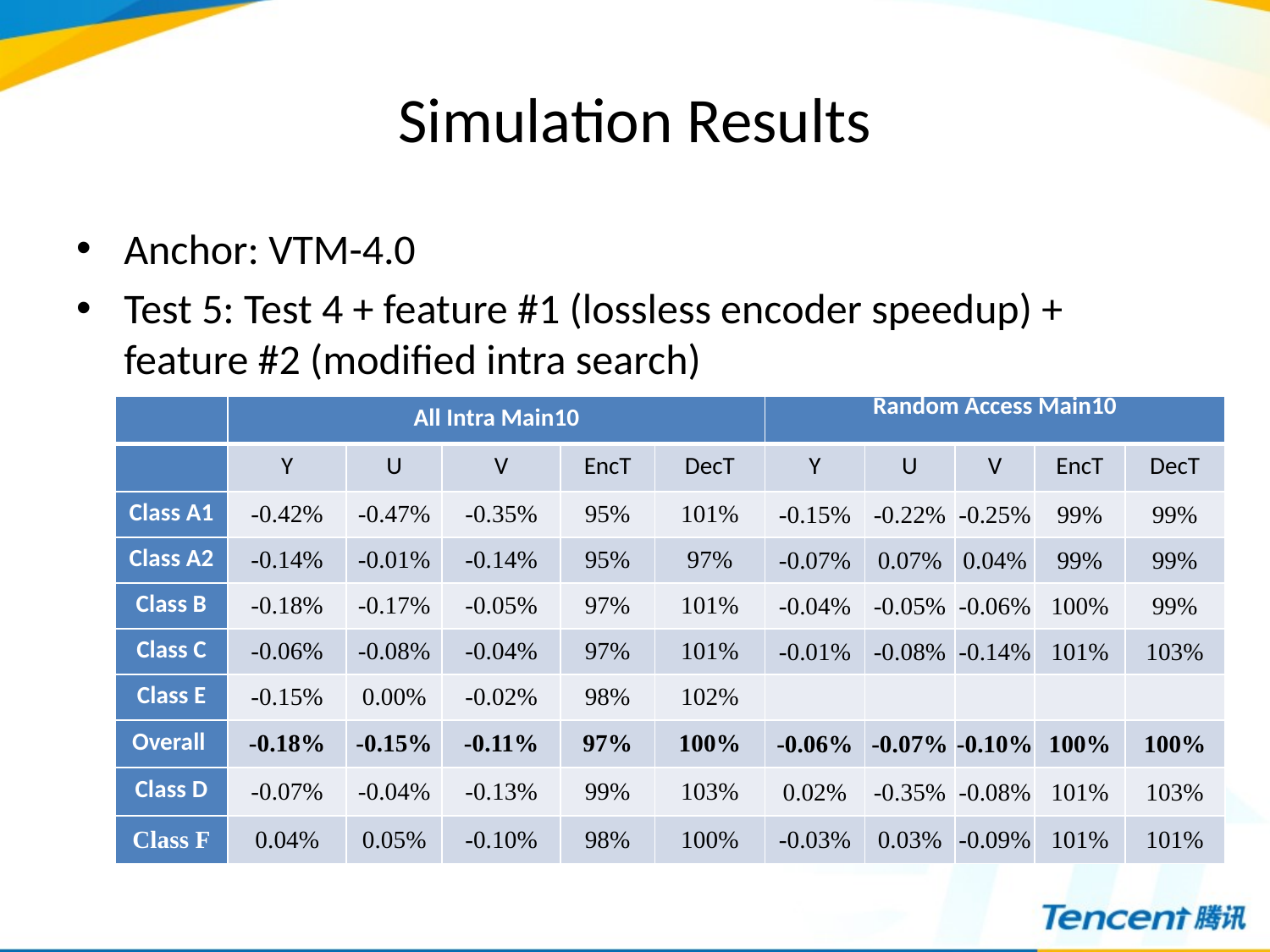

# Simulation Results
Anchor: VTM-4.0
Test 5: Test 4 + feature #1 (lossless encoder speedup) + feature #2 (modified intra search)

|  | All Intra Main10 |  |  |  |  | Random Access Main10 |  |  |  |  |
| --- | --- | --- | --- | --- | --- | --- | --- | --- | --- | --- |
|  | Y | U | V | EncT | DecT | Y | U | V | EncT | DecT |
| Class A1 | -0.42% | -0.47% | -0.35% | 95% | 101% | -0.15% | -0.22% | -0.25% | 99% | 99% |
| Class A2 | -0.14% | -0.01% | -0.14% | 95% | 97% | -0.07% | 0.07% | 0.04% | 99% | 99% |
| Class B | -0.18% | -0.17% | -0.05% | 97% | 101% | -0.04% | -0.05% | -0.06% | 100% | 99% |
| Class C | -0.06% | -0.08% | -0.04% | 97% | 101% | -0.01% | -0.08% | -0.14% | 101% | 103% |
| Class E | -0.15% | 0.00% | -0.02% | 98% | 102% |  |  |  |  |  |
| Overall | -0.18% | -0.15% | -0.11% | 97% | 100% | -0.06% | -0.07% | -0.10% | 100% | 100% |
| Class D | -0.07% | -0.04% | -0.13% | 99% | 103% | 0.02% | -0.35% | -0.08% | 101% | 103% |
| Class F | 0.04% | 0.05% | -0.10% | 98% | 100% | -0.03% | 0.03% | -0.09% | 101% | 101% |